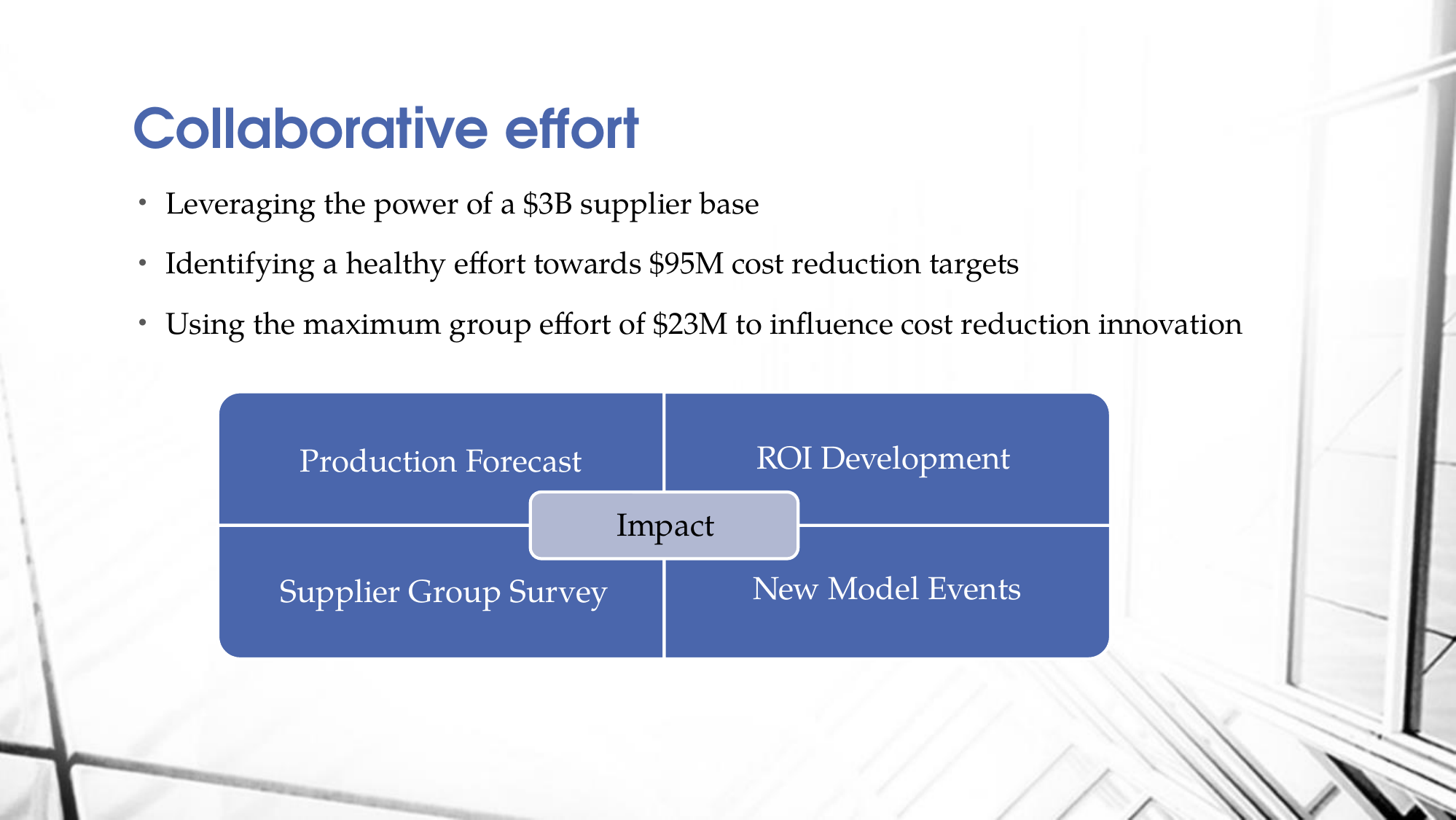

# Collaborative effort
Leveraging the power of a $3B supplier base
Identifying a healthy effort towards $95M cost reduction targets
Using the maximum group effort of $23M to influence cost reduction innovation
Production Forecast
ROI Development
Supplier Group Survey
New Model Events
Impact